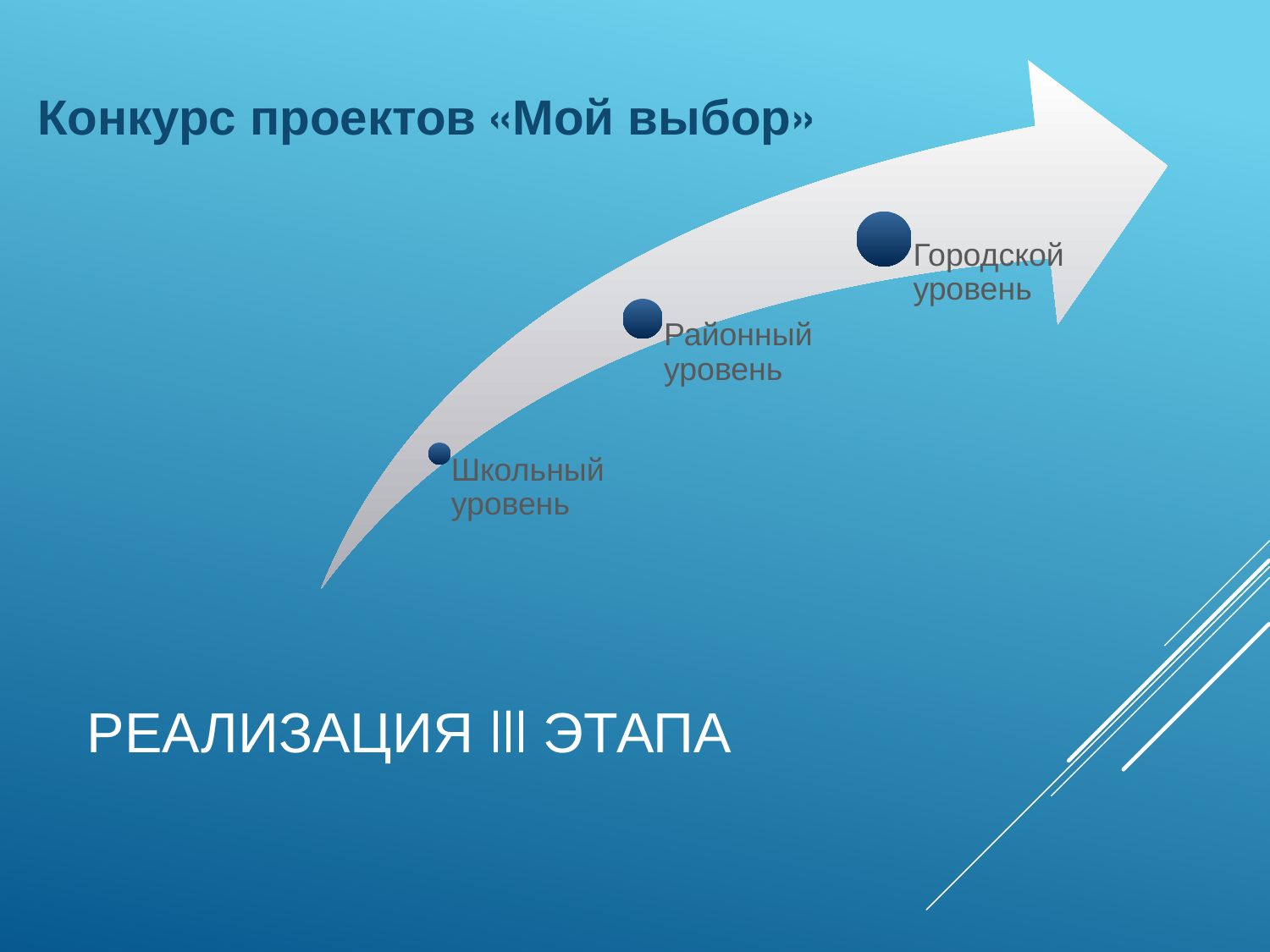

Конкурс проектов «Мой выбор»
Школьный уровень
Районный уровень
Городской уровень
# Реализация III этапа